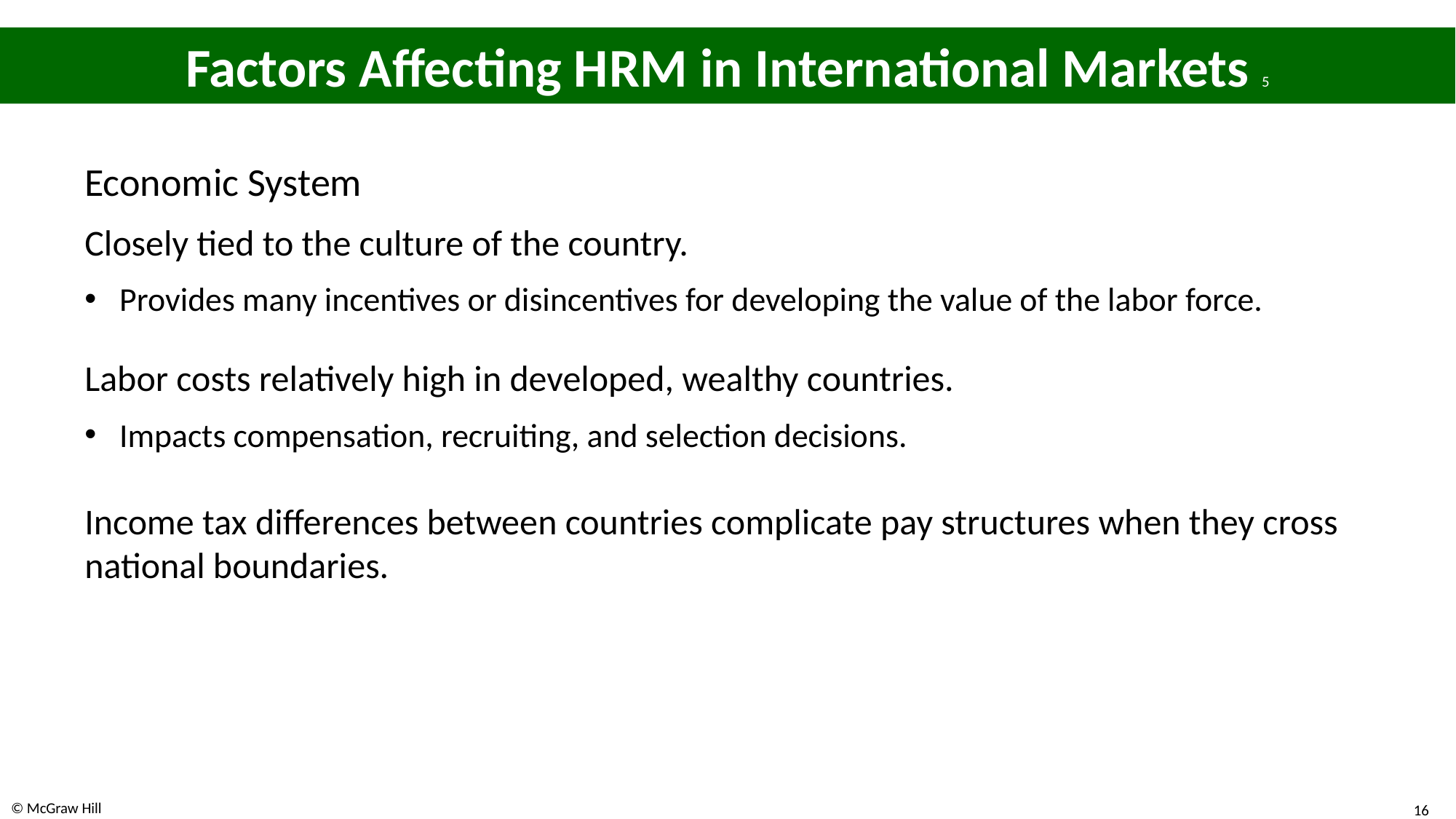

# Factors Affecting H R M in International Markets 5
Economic System
Closely tied to the culture of the country.
Provides many incentives or disincentives for developing the value of the labor force.
Labor costs relatively high in developed, wealthy countries.
Impacts compensation, recruiting, and selection decisions.
Income tax differences between countries complicate pay structures when they cross national boundaries.